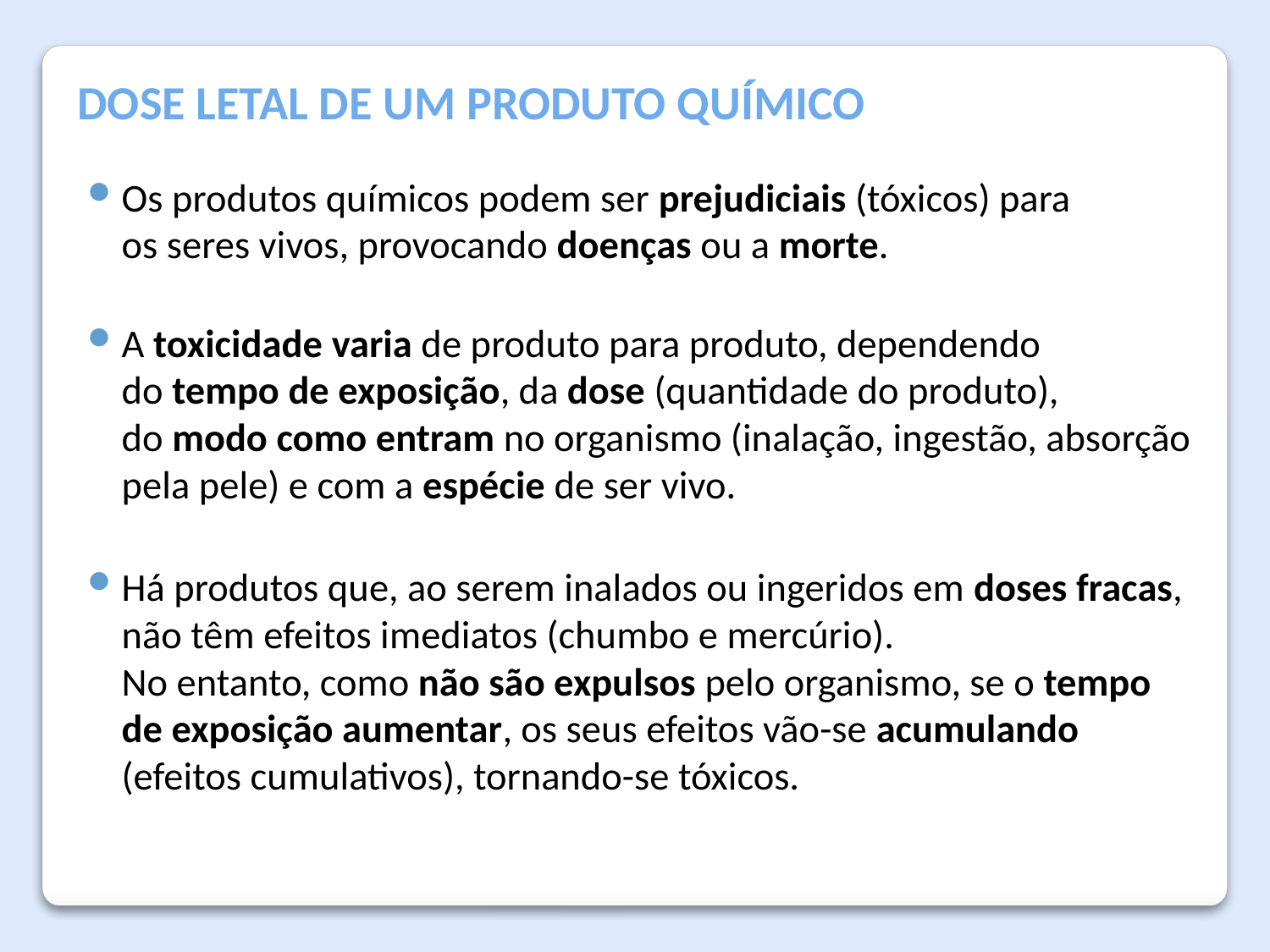

DOSE LETAL DE UM PRODUTO Químico
Os produtos químicos podem ser prejudiciais (tóxicos) para
os seres vivos, provocando doenças ou a morte.

A toxicidade varia de produto para produto, dependendo
do tempo de exposição, da dose (quantidade do produto),
do modo como entram no organismo (inalação, ingestão, absorção pela pele) e com a espécie de ser vivo.

Há produtos que, ao serem inalados ou ingeridos em doses fracas, não têm efeitos imediatos (chumbo e mercúrio).
No entanto, como não são expulsos pelo organismo, se o tempo de exposição aumentar, os seus efeitos vão-se acumulando (efeitos cumulativos), tornando-se tóxicos.